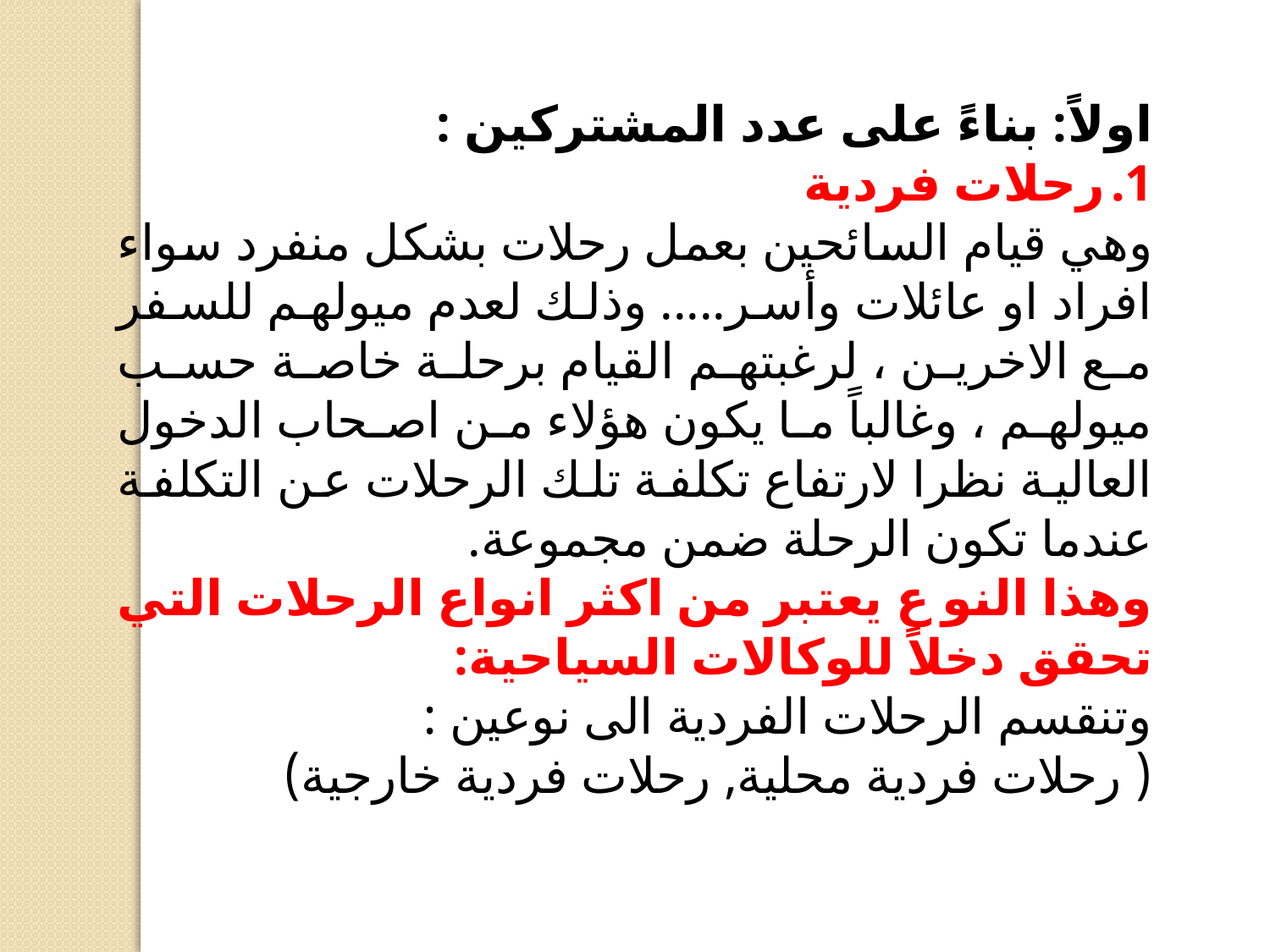

اولاً: بناءً على عدد المشتركين :
رحلات فردية
وهي قيام السائحين بعمل رحلات بشكل منفرد سواء افراد او عائلات وأسر..... وذلك لعدم ميولهم للسفر مع الاخرين ، لرغبتهم القيام برحلة خاصة حسب ميولهم ، وغالباً ما يكون هؤلاء من اصحاب الدخول العالية نظرا لارتفاع تكلفة تلك الرحلات عن التكلفة عندما تكون الرحلة ضمن مجموعة.
وهذا النو ع يعتبر من اكثر انواع الرحلات التي تحقق دخلاً للوكالات السياحية:
وتنقسم الرحلات الفردية الى نوعين :
( رحلات فردية محلية, رحلات فردية خارجية)